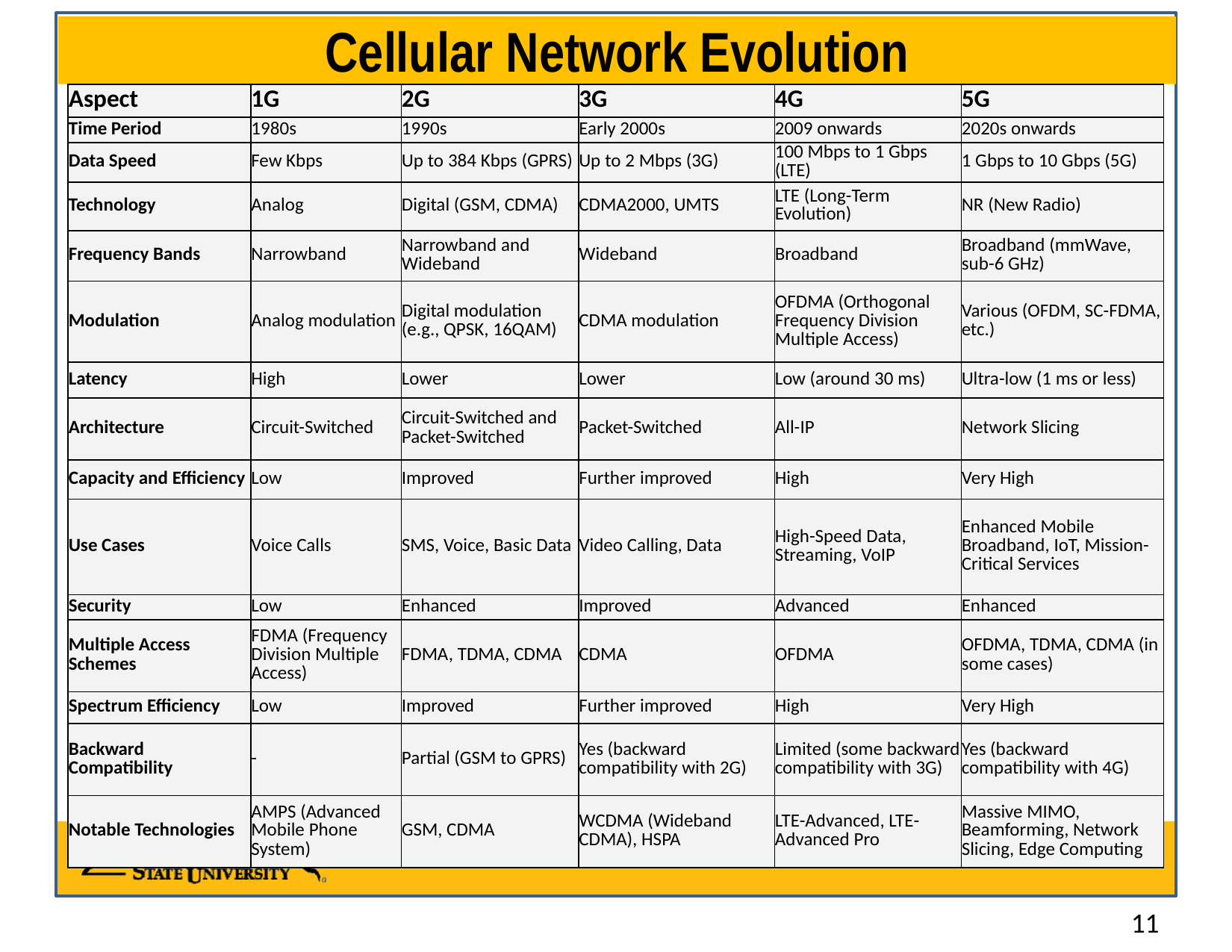

# Cellular Network Evolution
| Aspect | 1G | 2G | 3G | 4G | 5G |
| --- | --- | --- | --- | --- | --- |
| Time Period | 1980s | 1990s | Early 2000s | 2009 onwards | 2020s onwards |
| Data Speed | Few Kbps | Up to 384 Kbps (GPRS) | Up to 2 Mbps (3G) | 100 Mbps to 1 Gbps (LTE) | 1 Gbps to 10 Gbps (5G) |
| Technology | Analog | Digital (GSM, CDMA) | CDMA2000, UMTS | LTE (Long-Term Evolution) | NR (New Radio) |
| Frequency Bands | Narrowband | Narrowband and Wideband | Wideband | Broadband | Broadband (mmWave, sub-6 GHz) |
| Modulation | Analog modulation | Digital modulation (e.g., QPSK, 16QAM) | CDMA modulation | OFDMA (Orthogonal Frequency Division Multiple Access) | Various (OFDM, SC-FDMA, etc.) |
| Latency | High | Lower | Lower | Low (around 30 ms) | Ultra-low (1 ms or less) |
| Architecture | Circuit-Switched | Circuit-Switched and Packet-Switched | Packet-Switched | All-IP | Network Slicing |
| Capacity and Efficiency | Low | Improved | Further improved | High | Very High |
| Use Cases | Voice Calls | SMS, Voice, Basic Data | Video Calling, Data | High-Speed Data, Streaming, VoIP | Enhanced Mobile Broadband, IoT, Mission-Critical Services |
| Security | Low | Enhanced | Improved | Advanced | Enhanced |
| Multiple Access Schemes | FDMA (Frequency Division Multiple Access) | FDMA, TDMA, CDMA | CDMA | OFDMA | OFDMA, TDMA, CDMA (in some cases) |
| Spectrum Efficiency | Low | Improved | Further improved | High | Very High |
| Backward Compatibility | - | Partial (GSM to GPRS) | Yes (backward compatibility with 2G) | Limited (some backward compatibility with 3G) | Yes (backward compatibility with 4G) |
| Notable Technologies | AMPS (Advanced Mobile Phone System) | GSM, CDMA | WCDMA (Wideband CDMA), HSPA | LTE-Advanced, LTE-Advanced Pro | Massive MIMO, Beamforming, Network Slicing, Edge Computing |